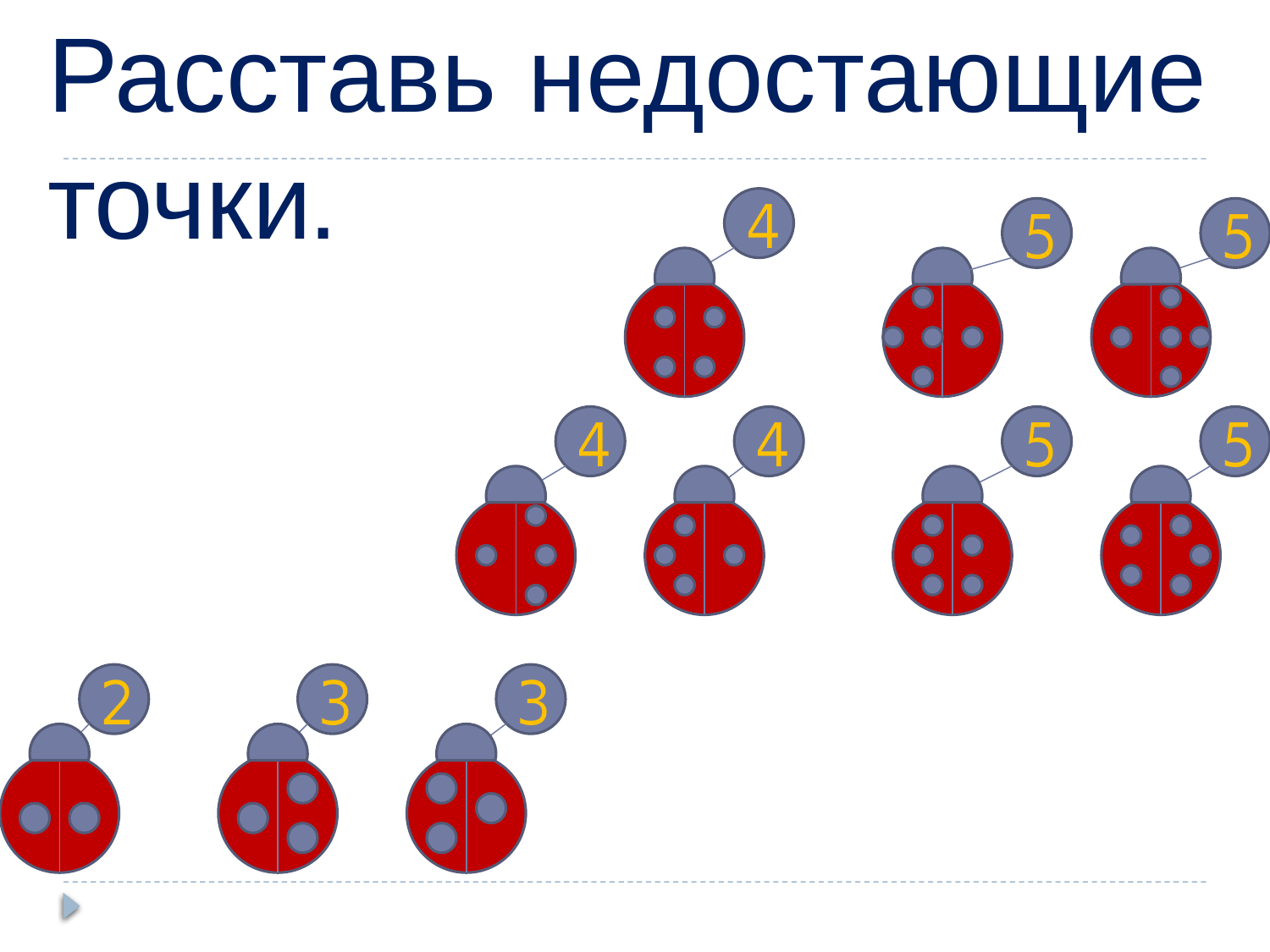

Расставь недостающие точки.
#
4
5
5

4
4
5
5

2
3
3